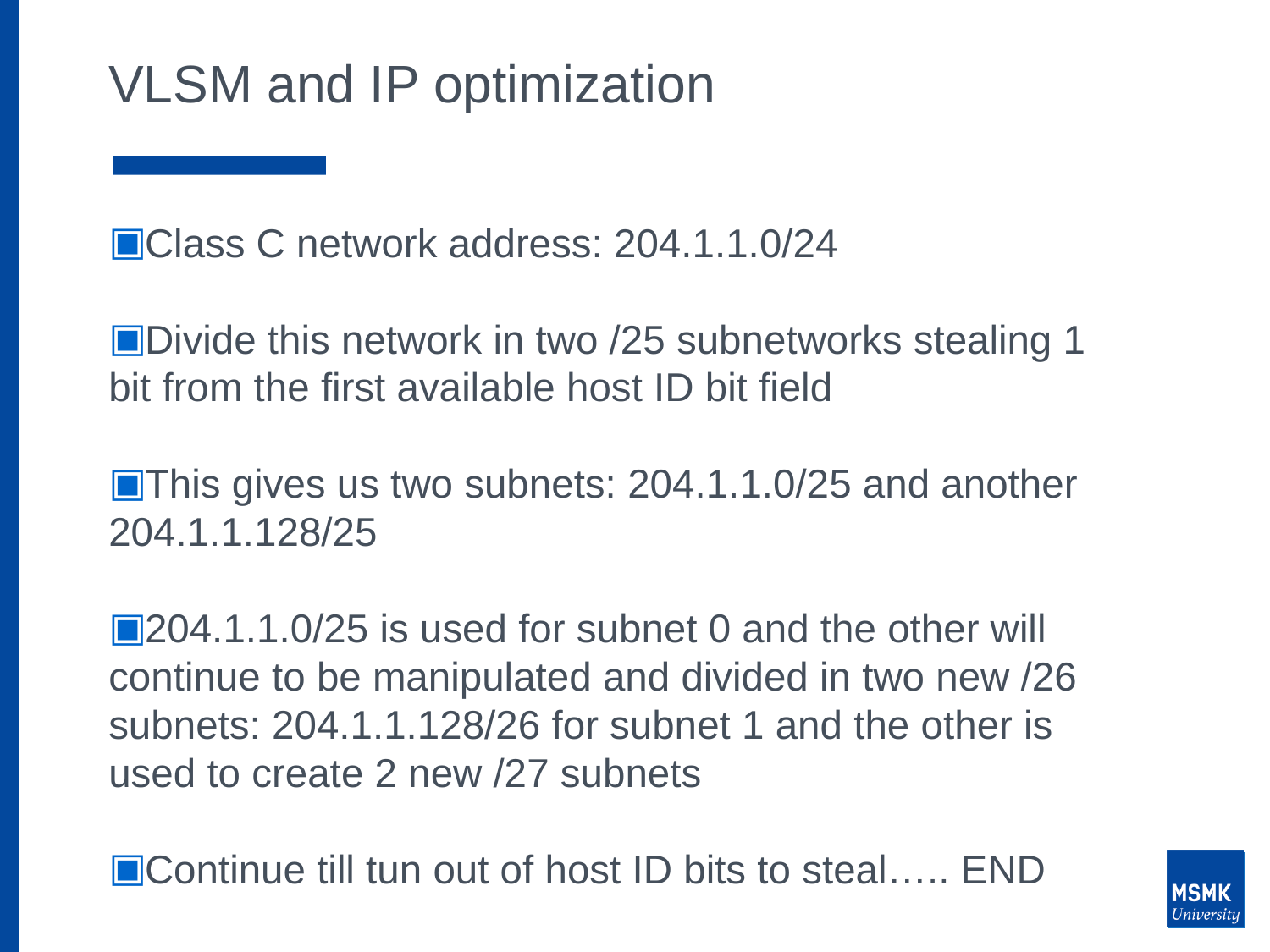

# VLSM and IP optimization
Class C network address: 204.1.1.0/24

Divide this network in two /25 subnetworks stealing 1 bit from the first available host ID bit field

This gives us two subnets: 204.1.1.0/25 and another 204.1.1.128/25

204.1.1.0/25 is used for subnet 0 and the other will continue to be manipulated and divided in two new /26 subnets: 204.1.1.128/26 for subnet 1 and the other is used to create 2 new /27 subnets

Continue till tun out of host ID bits to steal….. END